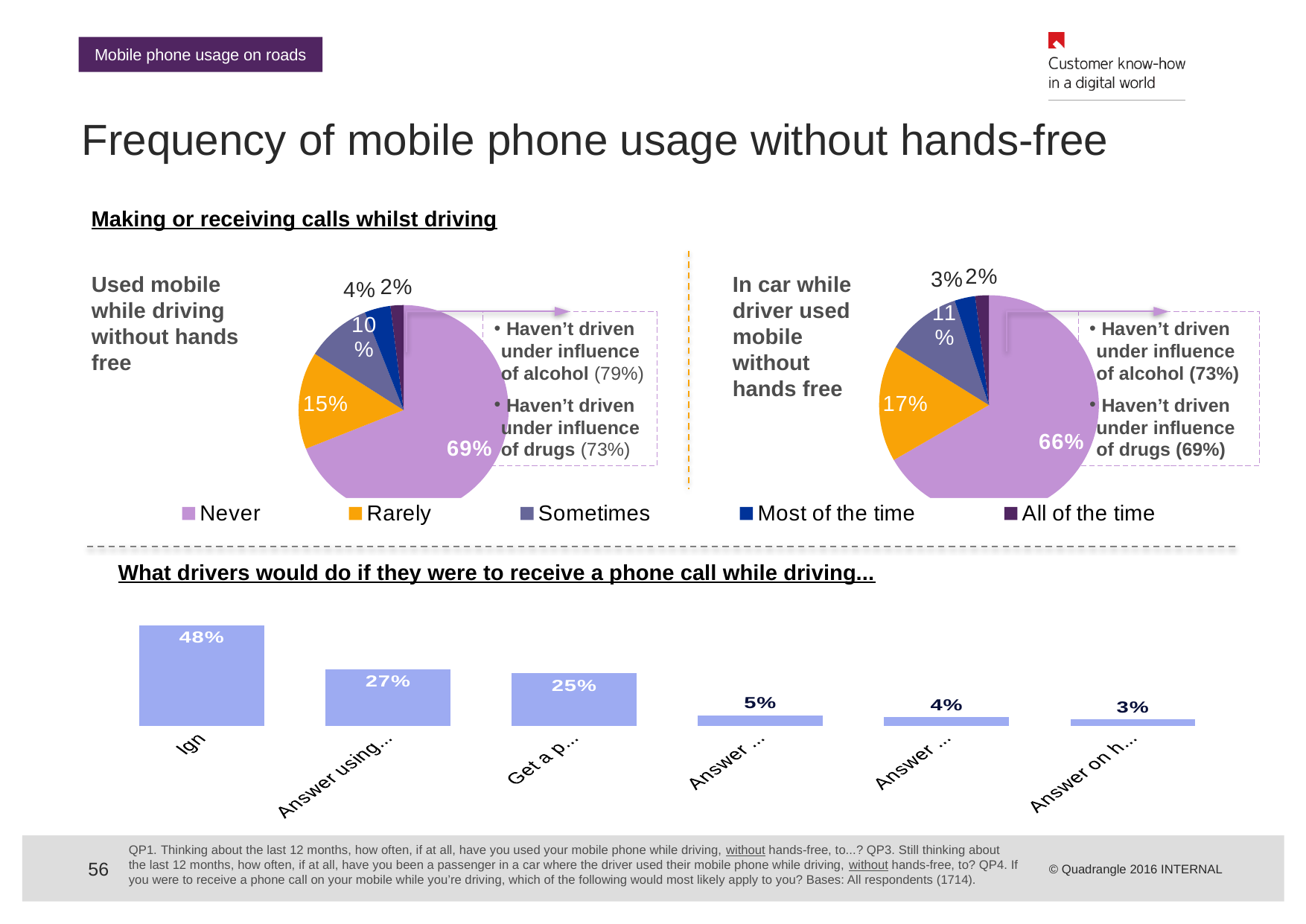

Mobile phone usage on roads
# Frequency of mobile phone usage without hands-free
Making or receiving calls whilst driving

### Chart

| Category | Column1 |
|---|---|
| Never | 0.6600000000000023 |
| Rarely | 0.17 |
| Sometimes | 0.11 |
| Most of the time | 0.030000000000000002 |
| All the time | 0.02000000000000001 |
Used mobile while driving without hands free
In car while driver used mobile without hands free

### Chart

| Category | Column1 |
|---|---|
| Never | 0.6900000000000006 |
| Rarely | 0.15000000000000024 |
| Sometimes | 0.1 |
| Most of the time | 0.04000000000000002 |
| All of the time | 0.02000000000000001 |
 Haven’t driven under influence of alcohol (79%)
 Haven’t driven under influence of drugs (73%)
 Haven’t driven under influence of alcohol (73%)
 Haven’t driven under influence of drugs (69%)

### Chart

| Category | Column1 |
|---|---|
| Never | 0.7000000000000006 |
| Rarely | 0.15000000000000024 |
| Sometimes | 0.09000000000000002 |
| Most of the time | 0.04000000000000002 |
| All of the time | 0.010000000000000005 |
What drivers would do if they were to receive a phone call while driving...

### Chart

| Category | Column1 |
|---|---|
| Ignore (net) | 0.4800000000000003 |
| Answer using capability built into the car | 0.27 |
| Get a passenger to answer | 0.25 |
| Answer using an earpiece | 0.05 |
| Answer on hand-held phone | 0.04000000000000002 |
| Answer on headphones connected to phone | 0.030000000000000002 |
QP1. Thinking about the last 12 months, how often, if at all, have you used your mobile phone while driving, without hands-free, to...? QP3. Still thinking about the last 12 months, how often, if at all, have you been a passenger in a car where the driver used their mobile phone while driving, without hands-free, to? QP4. If you were to receive a phone call on your mobile while you’re driving, which of the following would most likely apply to you? Bases: All respondents (1714).